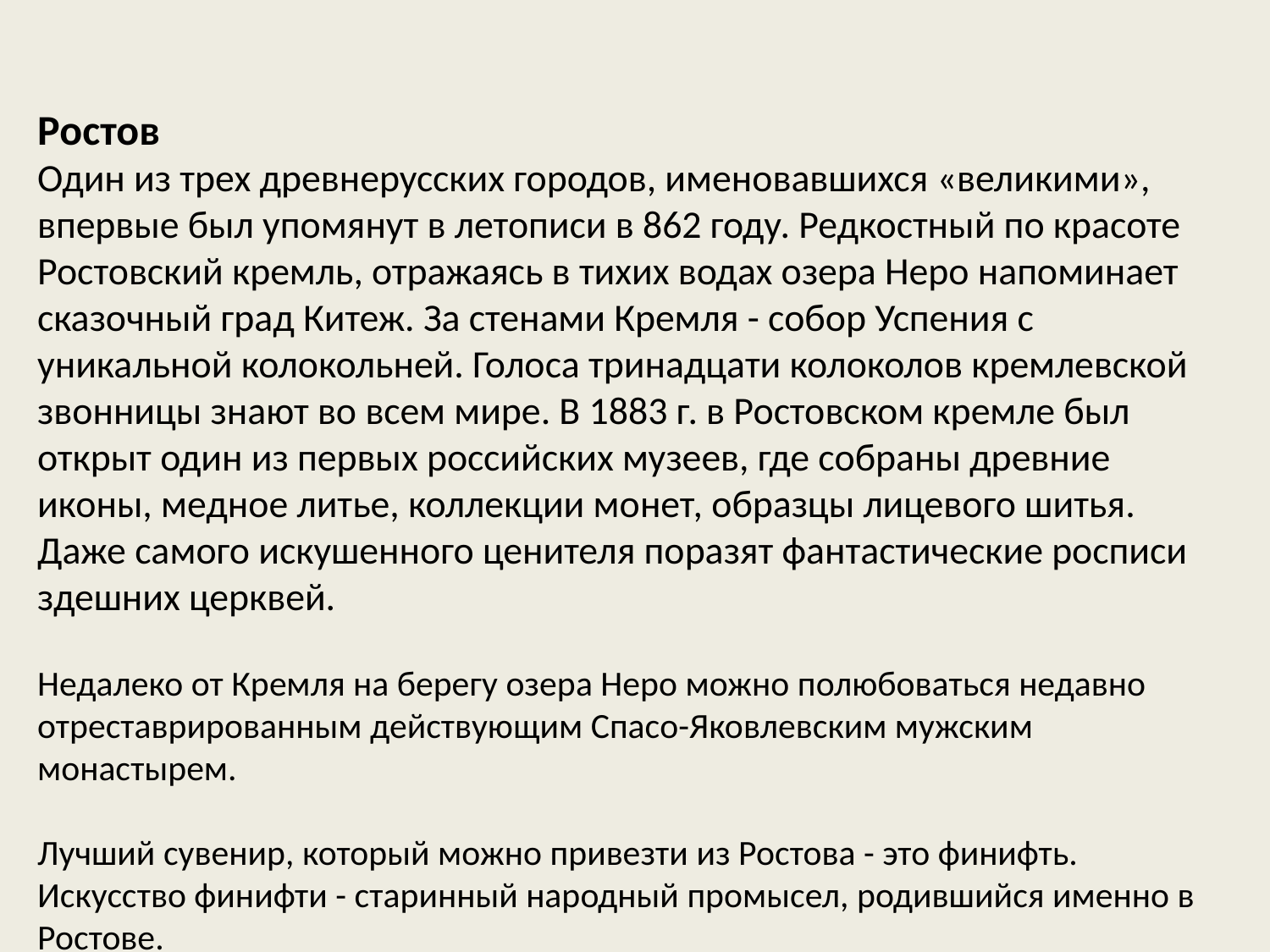

Ростов 
Один из трех древнерусских городов, именовавшихся «великими», впервые был упомянут в летописи в 862 году. Редкостный по красоте Ростовский кремль, отражаясь в тихих водах озера Неро напоминает сказочный град Китеж. За стенами Кремля - собор Успения с уникальной колокольней. Голоса тринадцати колоколов кремлевской звонницы знают во всем мире. В 1883 г. в Ростовском кремле был открыт один из первых российских музеев, где собраны древние иконы, медное литье, коллекции монет, образцы лицевого шитья. Даже самого искушенного ценителя поразят фантастические росписи здешних церквей. 
Недалеко от Кремля на берегу озера Неро можно полюбоваться недавно отреставрированным действующим Спасо-Яковлевским мужским монастырем. 
Лучший сувенир, который можно привезти из Ростова - это финифть. Искусство финифти - старинный народный промысел, родившийся именно в Ростове.